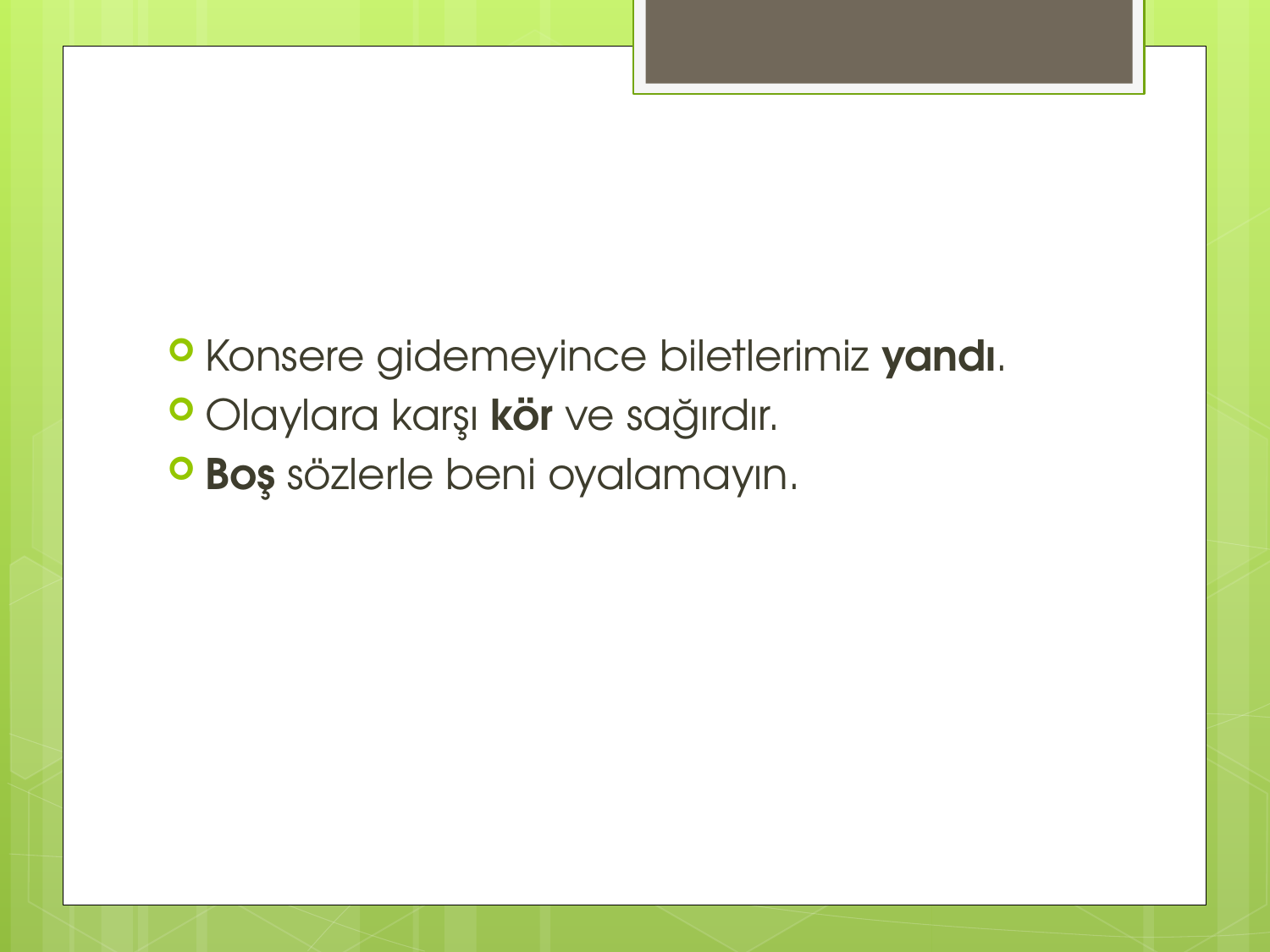

#
Konsere gidemeyince biletlerimiz yandı.
Olaylara karşı kör ve sağırdır.
Boş sözlerle beni oyalamayın.